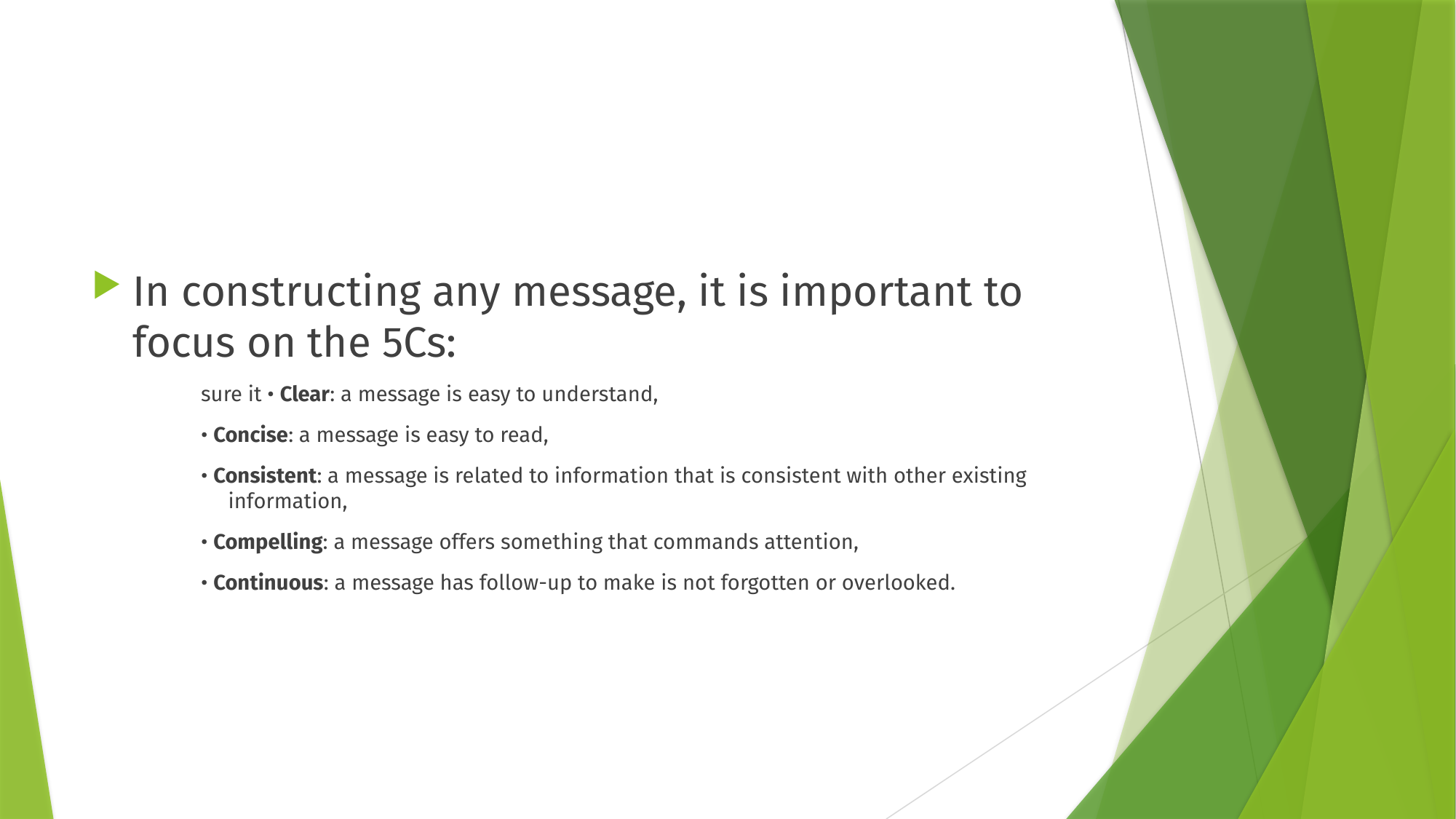

In constructing any message, it is important to focus on the 5Cs:
sure it • Clear: a message is easy to understand,
• Concise: a message is easy to read,
• Consistent: a message is related to information that is consistent with other existing information,
• Compelling: a message offers something that commands attention,
• Continuous: a message has follow-up to make is not forgotten or overlooked.